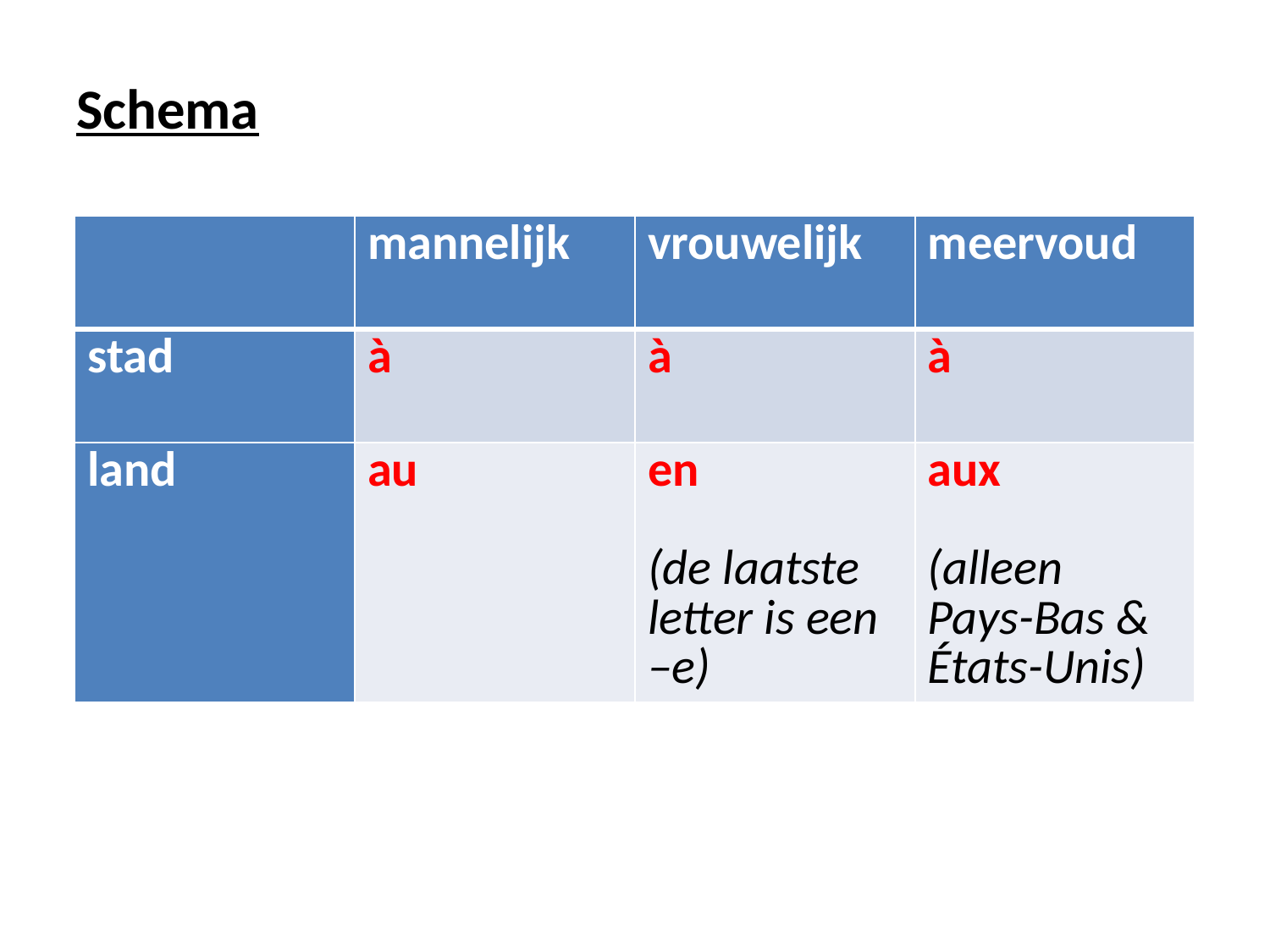

Schema

|  | mannelijk | vrouwelijk | meervoud |
| --- | --- | --- | --- |
| stad | à | à | à |
| land | au | en (de laatste letter is een –e) | aux (alleen Pays-Bas & États-Unis) |